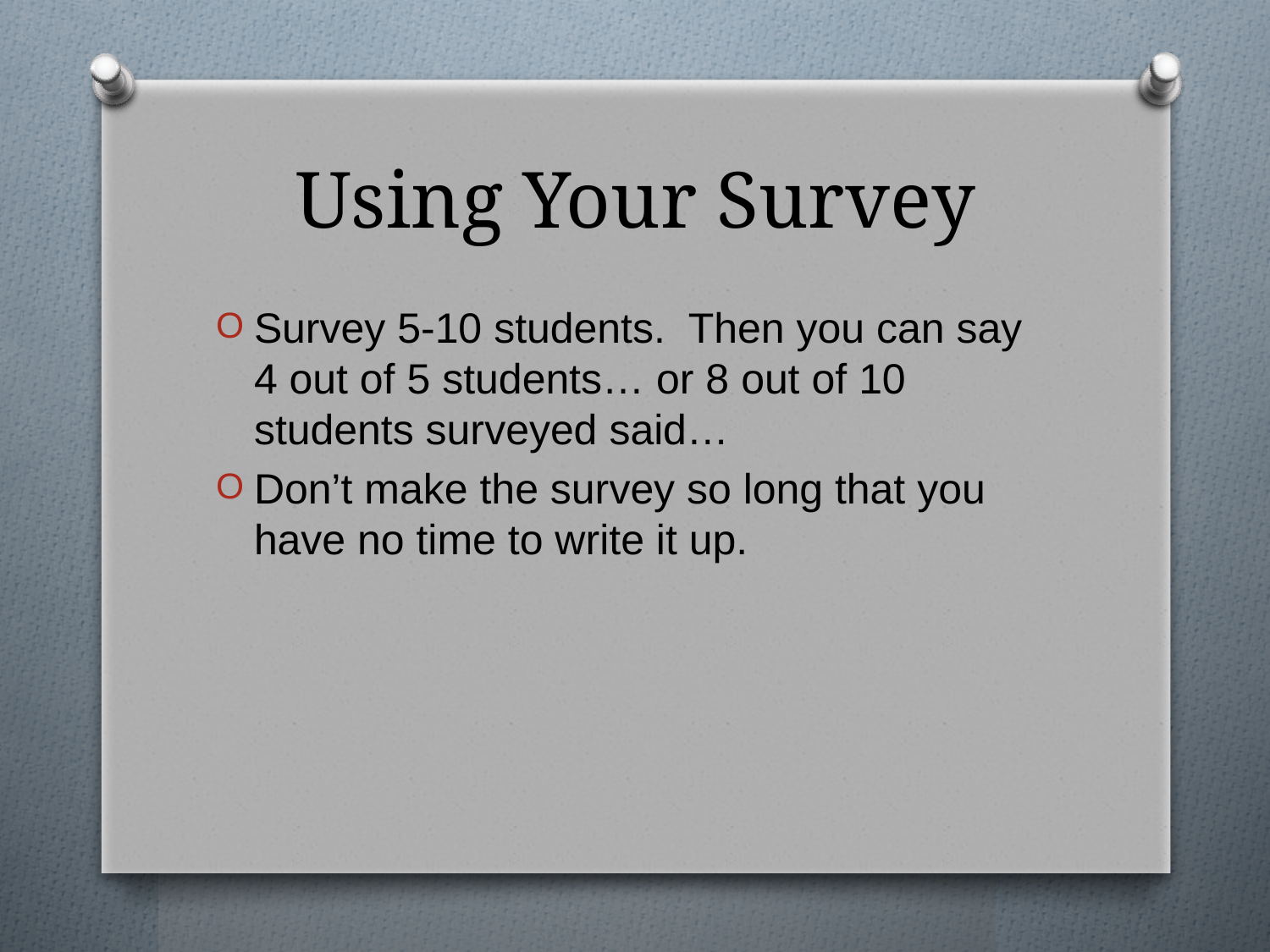

# Using Your Survey
Survey 5-10 students.  Then you can say 4 out of 5 students… or 8 out of 10 students surveyed said…
Don’t make the survey so long that you have no time to write it up.